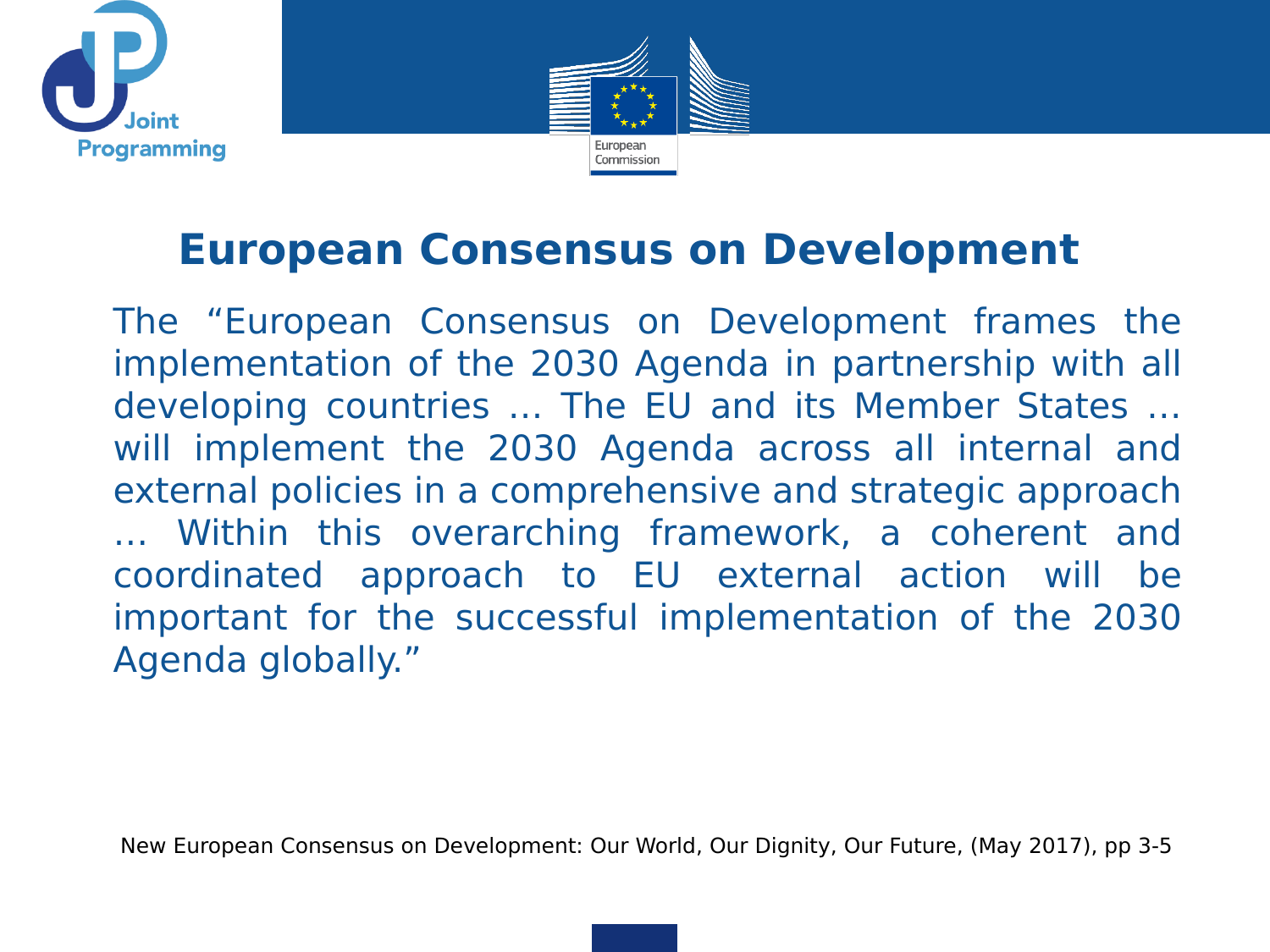

European Consensus on Development

The “European Consensus on Development frames the implementation of the 2030 Agenda in partnership with all developing countries … The EU and its Member States … will implement the 2030 Agenda across all internal and external policies in a comprehensive and strategic approach … Within this overarching framework, a coherent and coordinated approach to EU external action will be important for the successful implementation of the 2030 Agenda globally.”
New European Consensus on Development: Our World, Our Dignity, Our Future, (May 2017), pp 3-5